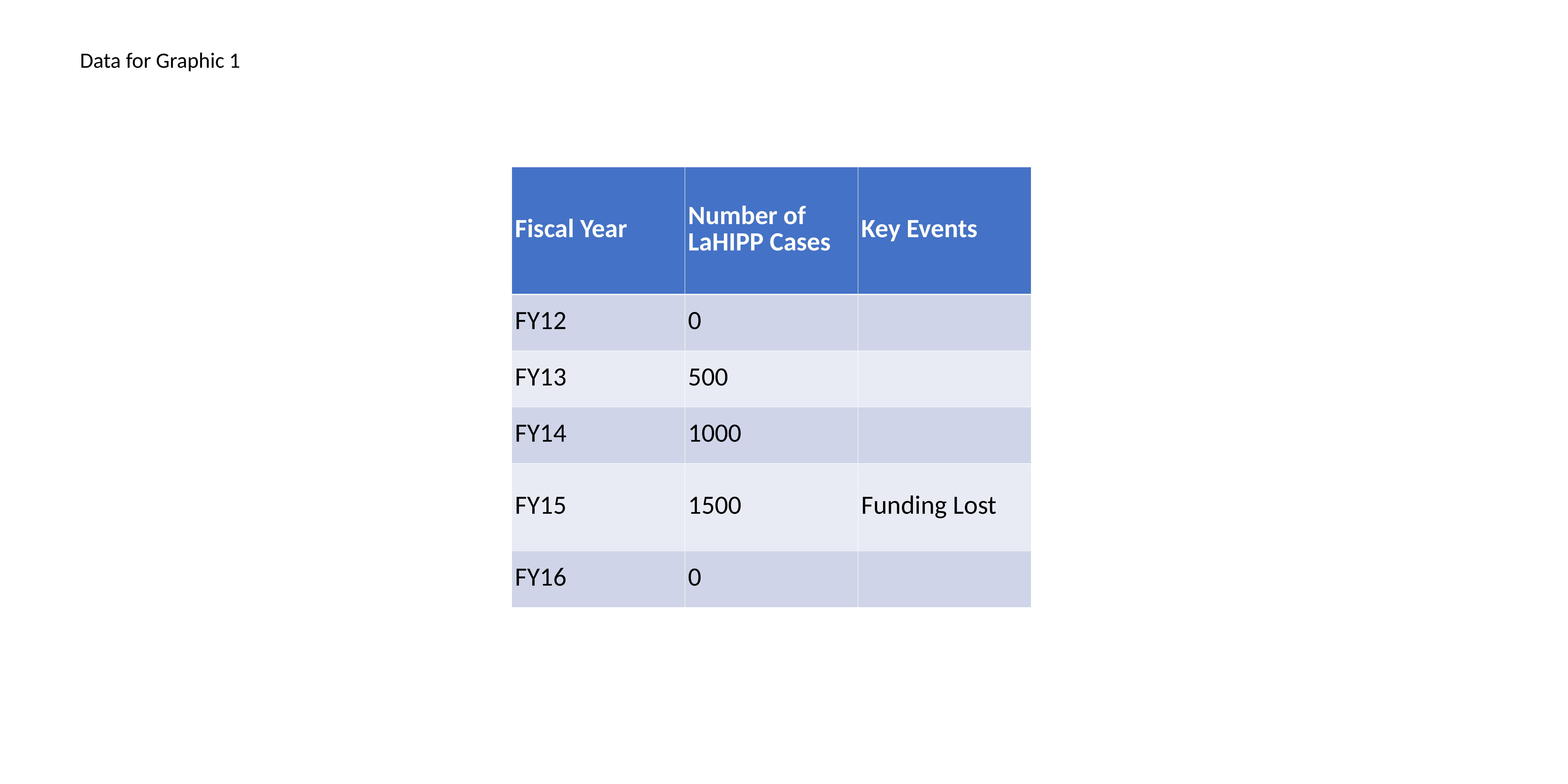

Data for Graphic 1
| Fiscal Year | Number of LaHIPP Cases | Key Events |
| --- | --- | --- |
| FY12 | 0 |  |
| FY13 | 500 |  |
| FY14 | 1000 |  |
| FY15 | 1500 | Funding Lost |
| FY16 | 0 |  |